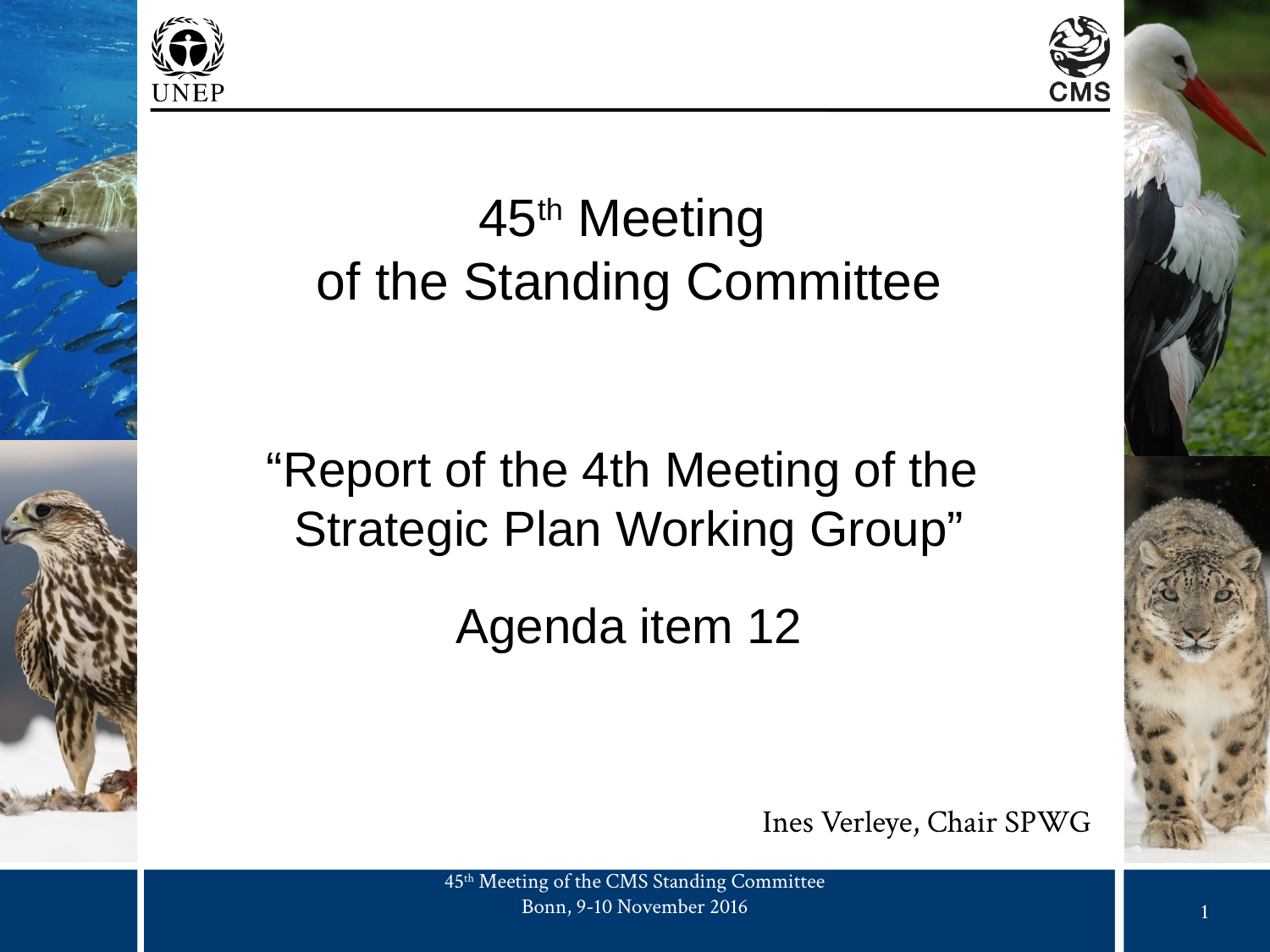

45th Meeting
of the Standing Committee

Bonn, 9-10 November 2016
“Report of the 4th Meeting of the
Strategic Plan Working Group”

Agenda item 12
Ines Verleye, Chair SPWG